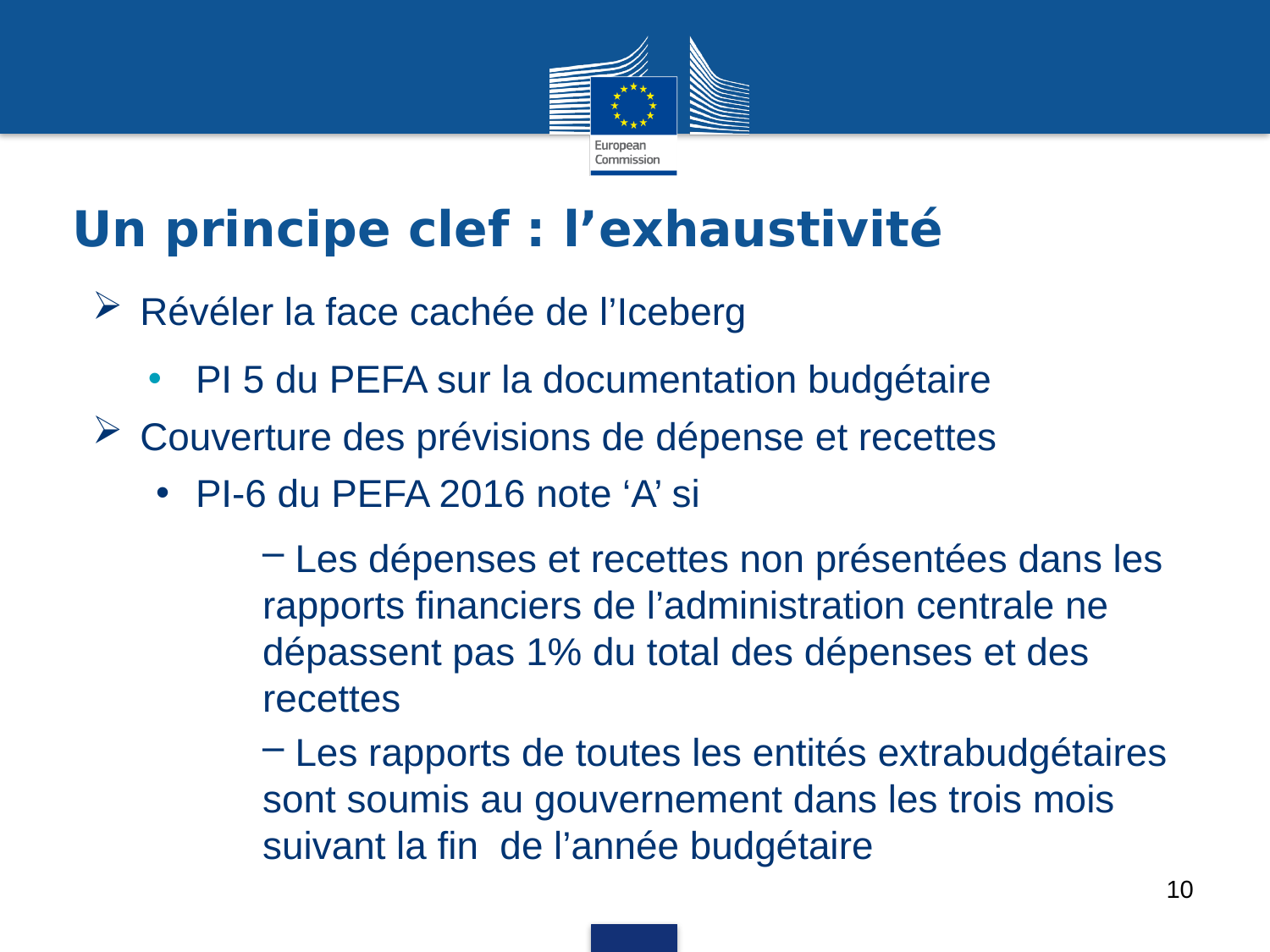

# Un principe clef : l’exhaustivité
Révéler la face cachée de l’Iceberg
PI 5 du PEFA sur la documentation budgétaire
Couverture des prévisions de dépense et recettes
PI-6 du PEFA 2016 note ‘A’ si
 Les dépenses et recettes non présentées dans les rapports financiers de l’administration centrale ne dépassent pas 1% du total des dépenses et des recettes
 Les rapports de toutes les entités extrabudgétaires sont soumis au gouvernement dans les trois mois suivant la fin  de l’année budgétaire

10